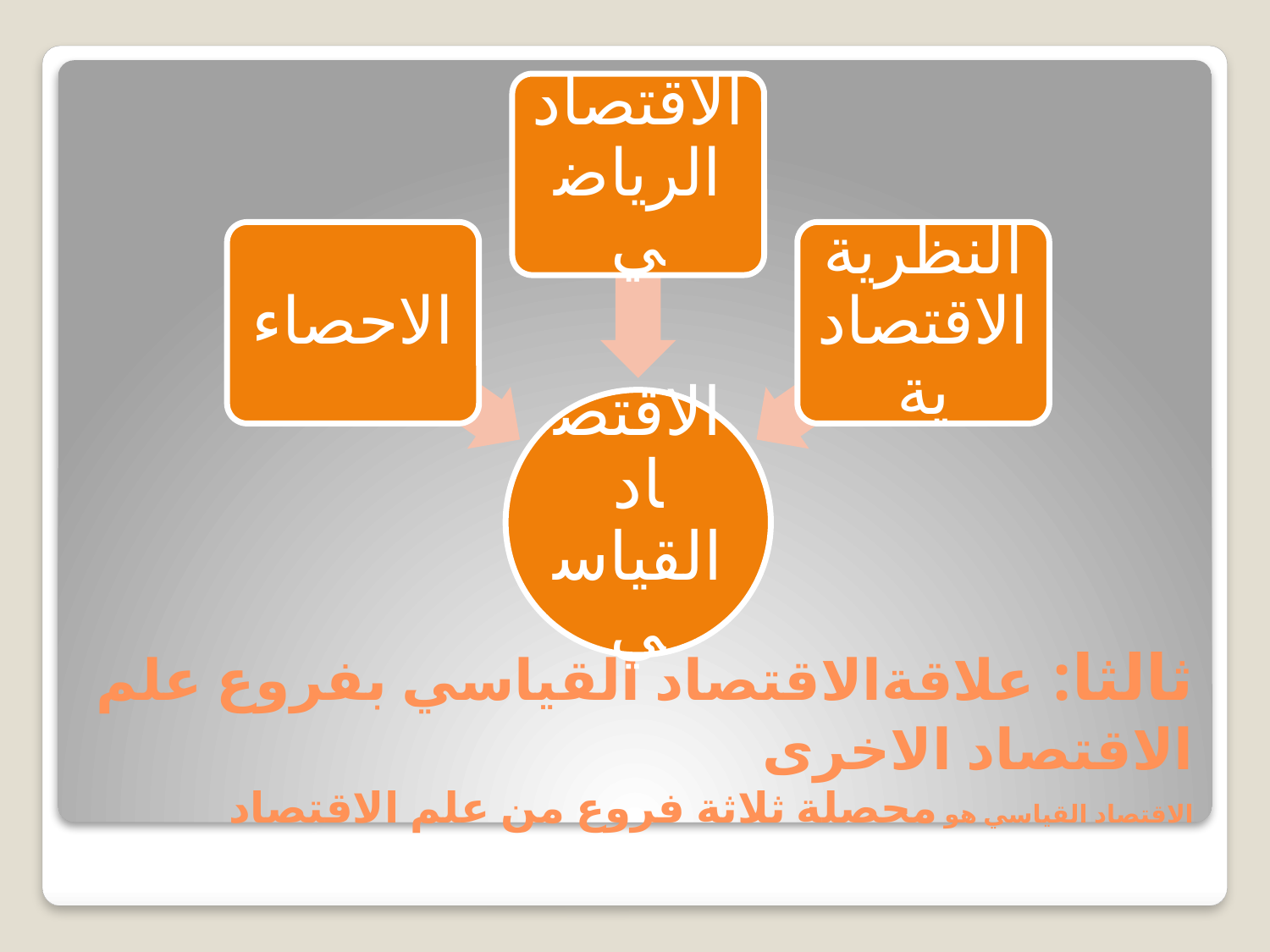

الاقتصاد القياسي
الاحصاء
الاقتصاد الرياضي
النظرية الاقتصادية
# ثالثا: علاقةالاقتصاد القياسي بفروع علم الاقتصاد الاخرى الاقتصاد القياسي هو محصلة ثلاثة فروع من علم الاقتصاد